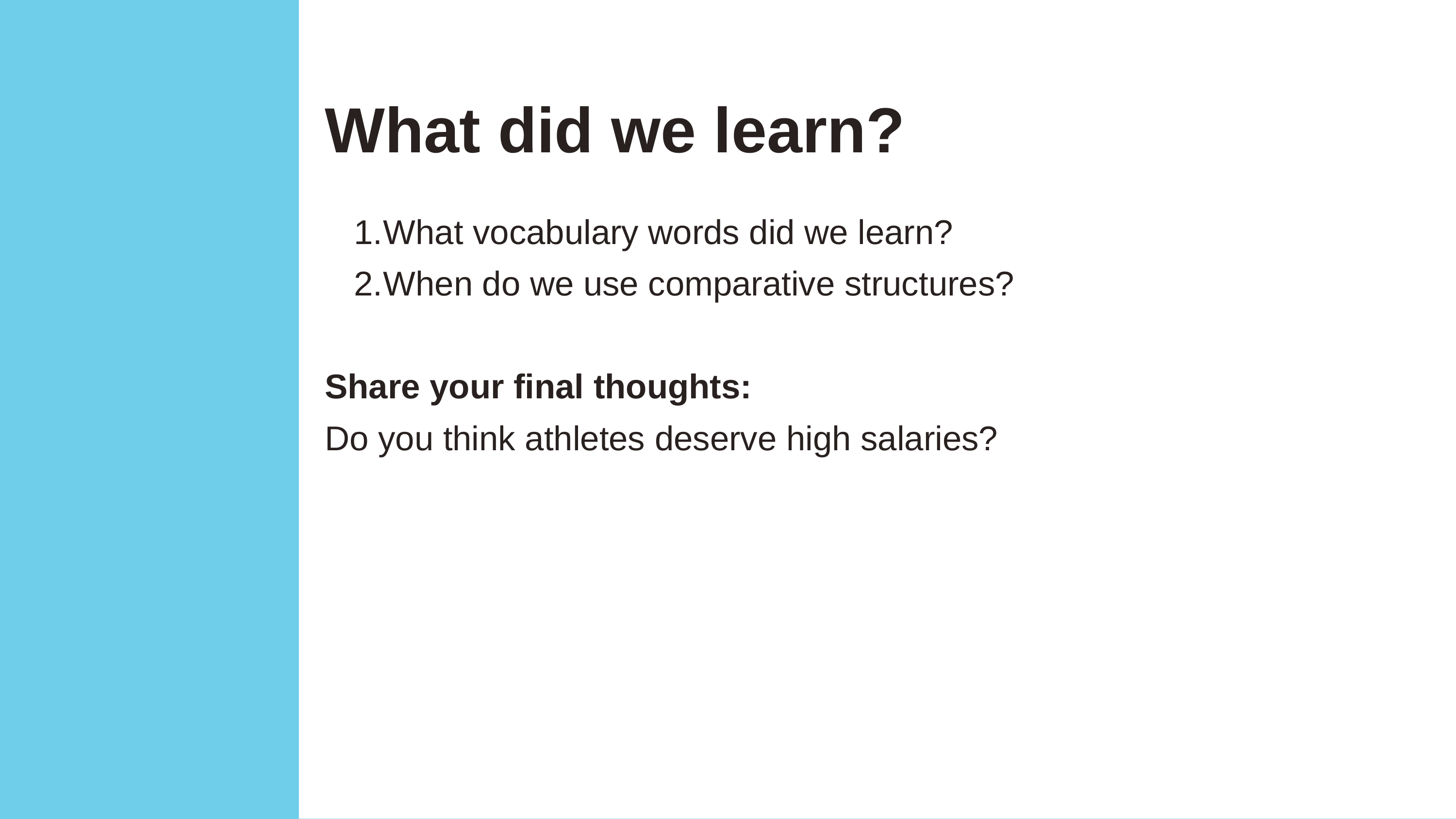

What did we learn?
What vocabulary words did we learn?
When do we use comparative structures?

Share your final thoughts:
Do you think athletes deserve high salaries?